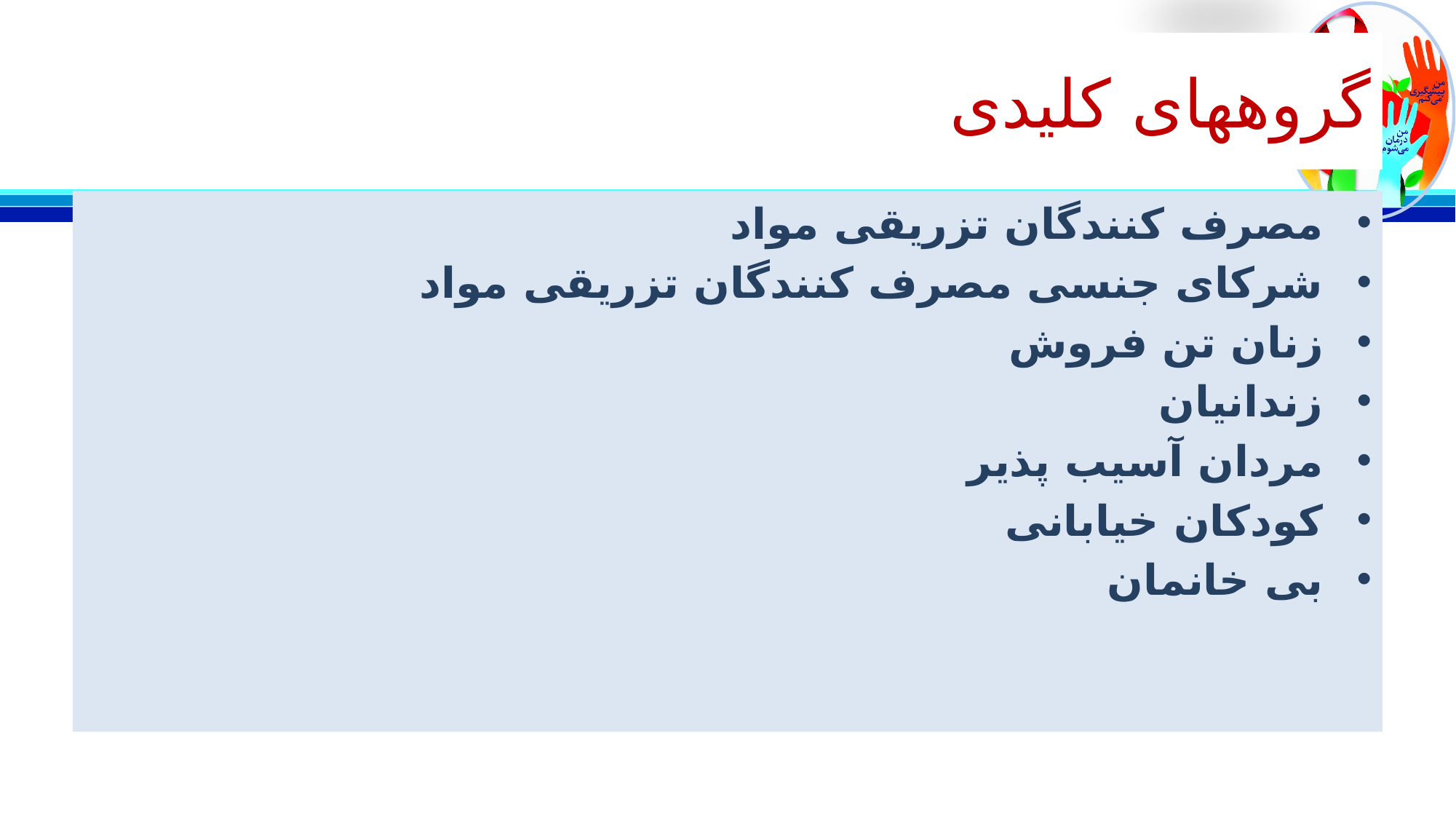

# گروههای کلیدی
مصرف کنندگان تزریقی مواد
شرکای جنسی مصرف کنندگان تزریقی مواد
زنان تن فروش
زندانیان
مردان آسیب پذیر
کودکان خیابانی
بی خانمان